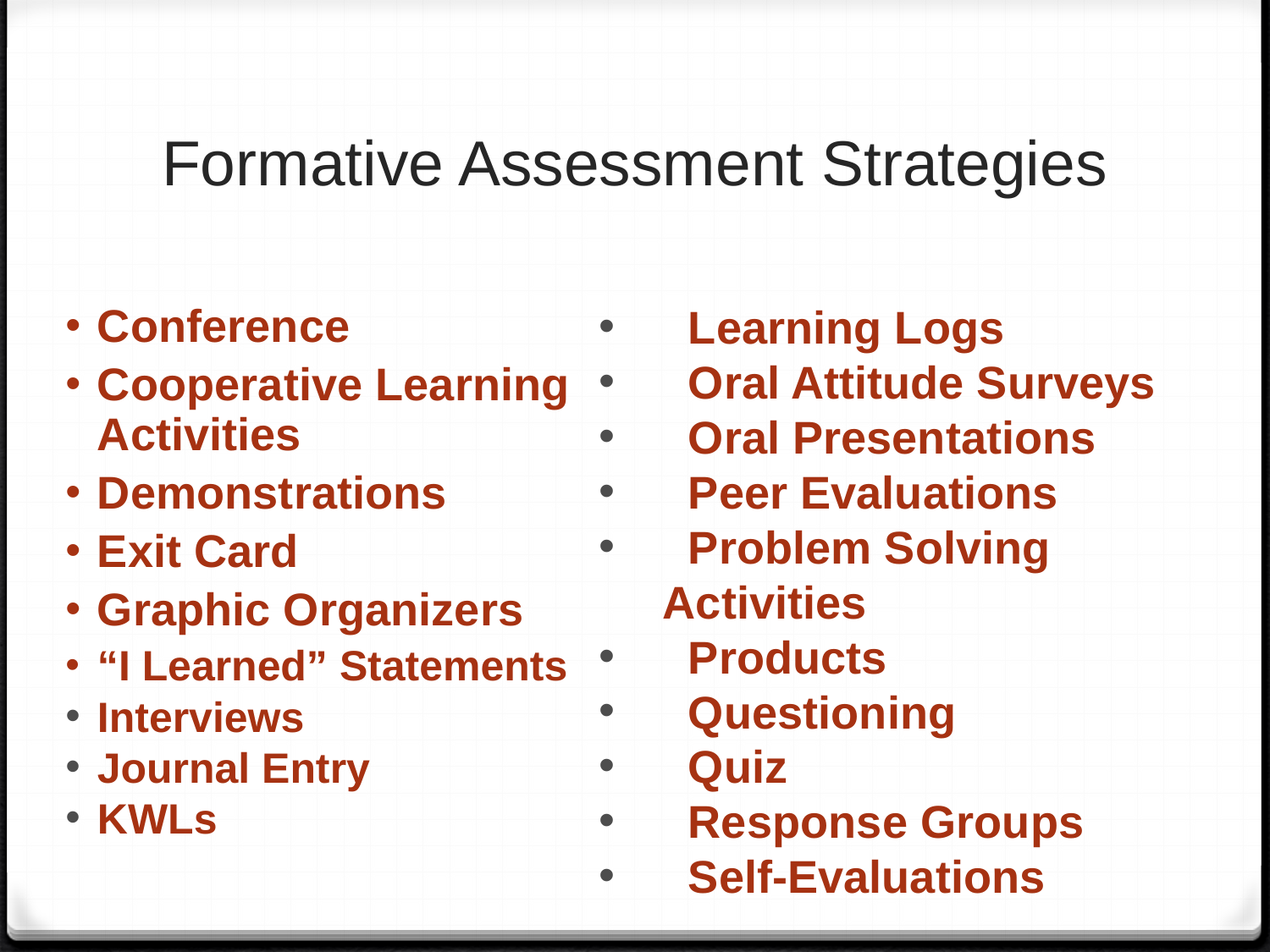

# Formative Assessment Strategies
  Learning Logs
  Oral Attitude Surveys
  Oral Presentations
  Peer Evaluations
  Problem Solving Activities
  Products
  Questioning
  Quiz
  Response Groups
  Self-Evaluations
Conference
Cooperative Learning Activities
Demonstrations
Exit Card
Graphic Organizers
“I Learned” Statements
Interviews
Journal Entry
KWLs